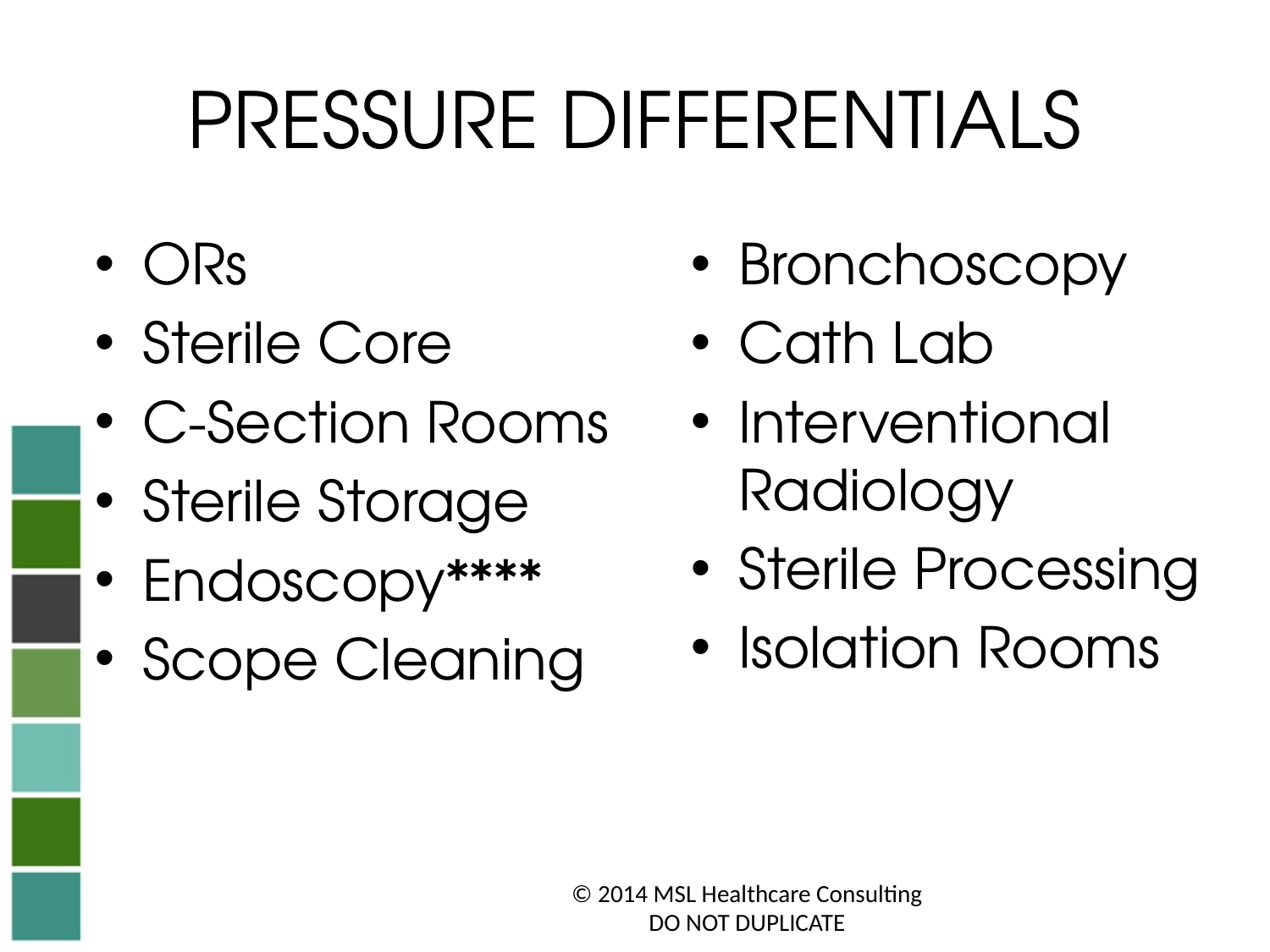

# PRESSURE DIFFERENTIALS
ORs
Sterile Core
C-Section Rooms
Sterile Storage
Endoscopy****
Scope Cleaning
Bronchoscopy
Cath Lab
Interventional Radiology
Sterile Processing
Isolation Rooms
© 2014 MSL Healthcare Consulting
DO NOT DUPLICATE